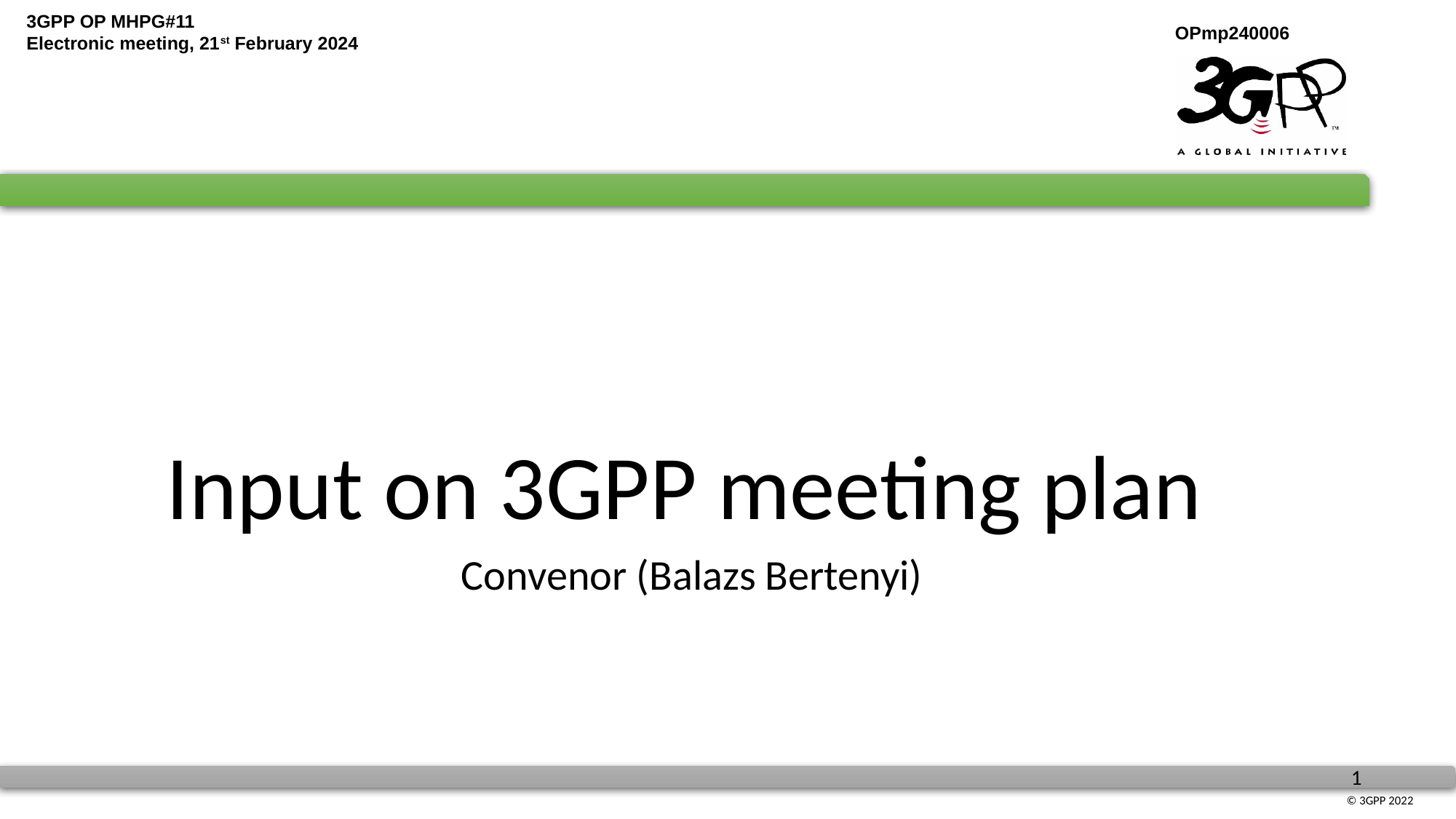

# Input on 3GPP meeting plan
Convenor (Balazs Bertenyi)